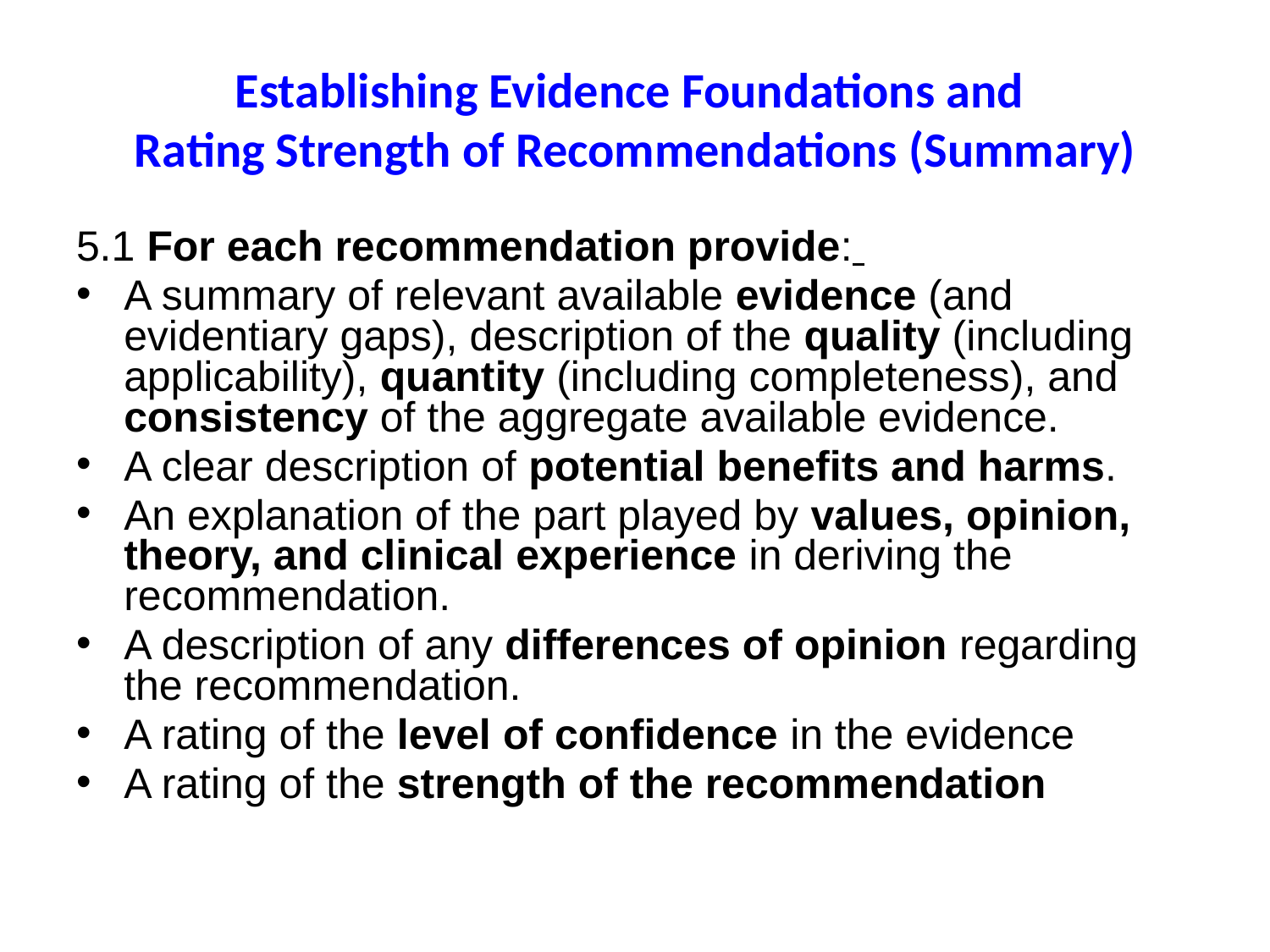

# Establishing Evidence Foundations and Rating Strength of Recommendations (Summary)
5.1 For each recommendation provide:
A summary of relevant available evidence (and evidentiary gaps), description of the quality (including applicability), quantity (including completeness), and consistency of the aggregate available evidence.
A clear description of potential benefits and harms.
An explanation of the part played by values, opinion, theory, and clinical experience in deriving the recommendation.
A description of any differences of opinion regarding the recommendation.
A rating of the level of confidence in the evidence
A rating of the strength of the recommendation